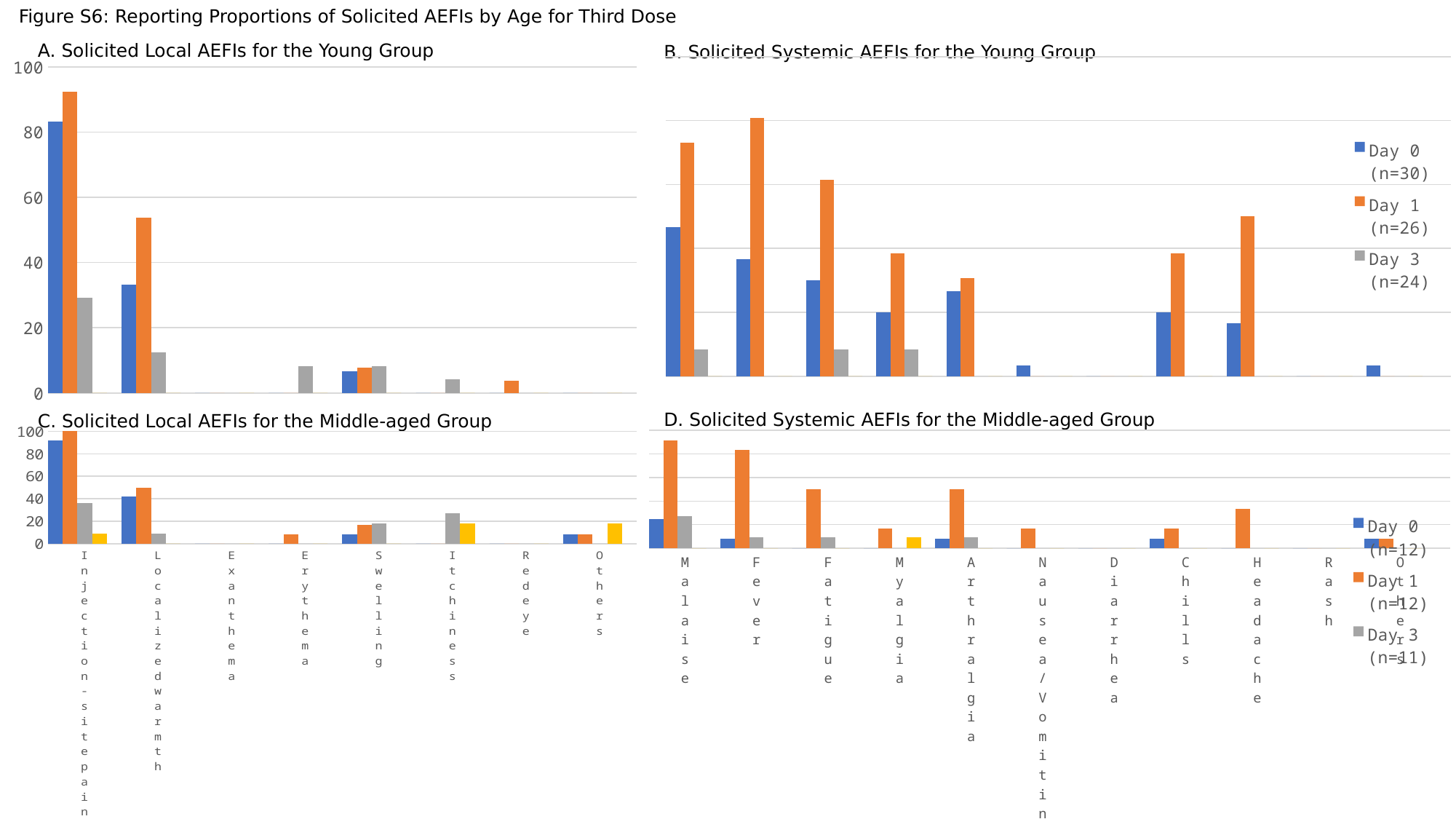

Figure S6: Reporting Proportions of Solicited AEFIs by Age for Third Dose
A. Solicited Local AEFIs for the Young Group
B. Solicited Systemic AEFIs for the Young Group

### Chart

| Category | Day 0 | Day 1 | Day 3 | Day 7 |
|---|---|---|---|---|
|  | 83.3 | None | None | None |
|  | None | 92.3 | None | None |
| Injection-site pain | None | None | 29.2 | None |
|  | None | None | None | 0.0 |
|   | None | None | None | None |
|  | 33.3 | None | None | None |
|  | None | 53.8 | None | None |
| Localized warmth | None | None | 12.5 | None |
|  | None | None | None | 0.0 |
|   | None | None | None | None |
|  | 0.0 | None | None | None |
|  | None | 0.0 | None | None |
| Exanthema | None | None | 0.0 | None |
|  | None | None | None | 0.0 |
|   | None | None | None | None |
|  | 0.0 | None | None | None |
|  | None | 0.0 | None | None |
| Erythema | None | None | 8.3 | None |
|  | None | None | None | 0.0 |
|   | None | None | None | None |
|  | 6.7 | None | None | None |
|  | None | 7.7 | None | None |
| Swelling | None | None | 8.3 | None |
|  | None | None | None | 0.0 |
|   | None | None | None | None |
|  | 0.0 | None | None | None |
|  | None | 0.0 | None | None |
| Itchiness | None | None | 4.2 | None |
|  | None | None | None | 0.0 |
|   | None | None | None | None |
|  | 0.0 | None | None | None |
|  | None | 3.8 | None | None |
| Red eye | None | None | 0.0 | None |
|  | None | None | None | 0.0 |
|   | None | None | None | None |
|  | 0.0 | None | None | None |
|  | None | 0.0 | None | None |
| Others | None | None | 0.0 | None |
|  | None | None | None | 0.0 |
|   | None | None | None | None |

### Chart

| Category | Day 0 | Day 1 | Day 3 | Day 7 |
|---|---|---|---|---|
|  | 46.7 | None | None | None |
|  | None | 73.1 | None | None |
| Malaise | None | None | 8.3 | None |
|  | None | None | None | 0.0 |
|   | None | None | None | None |
|  | 36.7 | None | None | None |
|  | None | 80.8 | None | None |
| Fever | None | None | 0.0 | None |
|  | None | None | None | 0.0 |
|   | None | None | None | None |
|  | 30.0 | None | None | None |
|  | None | 61.5 | None | None |
| Fatigue | None | None | 8.3 | None |
|  | None | None | None | 0.0 |
|   | None | None | None | None |
|  | 20.0 | None | None | None |
|  | None | 38.5 | None | None |
| Myalgia | None | None | 8.3 | None |
|  | None | None | None | 0.0 |
|   | None | None | None | None |
|  | 26.7 | None | None | None |
|  | None | 30.8 | None | None |
| Arthralgia | None | None | 0.0 | None |
|  | None | None | None | 0.0 |
|   | None | None | None | None |
|  | 3.3 | None | None | None |
|  | None | 0.0 | None | None |
| Nausea/
Vomiting | None | None | 0.0 | None |
|  | None | None | None | 0.0 |
|   | None | None | None | None |
|  | 0.0 | None | None | None |
|  | None | 0.0 | None | None |
| Diarrhea | None | None | 0.0 | None |
|  | None | None | None | 0.0 |
|   | None | None | None | None |
|  | 20.0 | None | None | None |
|  | None | 38.5 | None | None |
| Chills | None | None | 0.0 | None |
|  | None | None | None | 0.0 |
|   | None | None | None | None |
|  | 16.7 | None | None | None |
|  | None | 50.0 | None | None |
| Headache | None | None | 0.0 | None |
|  | None | None | None | 0.0 |
|   | None | None | None | None |
|  | 0.0 | None | None | None |
|  | None | 0.0 | None | None |
| Rash | None | None | 0.0 | None |
|  | None | None | None | 0.0 |
|   | None | None | None | None |
|  | 3.3 | None | None | None |
|  | None | 0.0 | None | None |
| Others  | None | None | 0.0 | None |
|  | None | None | None | 0.0 |
|  | None | None | None | None |
|   | None | None | None | None |
D. Solicited Systemic AEFIs for the Middle-aged Group
C. Solicited Local AEFIs for the Middle-aged Group

### Chart

| Category | Day 0 | Day 1 | Day 3 | Day 7 |
|---|---|---|---|---|
|  | 91.7 | None | None | None |
|  | None | 100.0 | None | None |
| Injection-site pain | None | None | 36.4 | None |
|  | None | None | None | 9.1 |
|   | None | None | None | None |
|  | 41.7 | None | None | None |
|  | None | 50.0 | None | None |
| Localized warmth | None | None | 9.1 | None |
|  | None | None | None | 0.0 |
|   | None | None | None | None |
|  | 0.0 | None | None | None |
|  | None | 0.0 | None | None |
| Exanthema | None | None | 0.0 | None |
|  | None | None | None | 0.0 |
|   | None | None | None | None |
|  | 0.0 | None | None | None |
|  | None | 8.3 | None | None |
| Erythema | None | None | 0.0 | None |
|  | None | None | None | 0.0 |
|   | None | None | None | None |
|  | 8.3 | None | None | None |
|  | None | 16.7 | None | None |
| Swelling | None | None | 18.2 | None |
|  | None | None | None | 0.0 |
|   | None | None | None | None |
|  | 0.0 | None | None | None |
|  | None | 0.0 | None | None |
| Itchiness | None | None | 27.3 | None |
|  | None | None | None | 18.2 |
|   | None | None | None | None |
|  | 0.0 | None | None | None |
|  | None | 0.0 | None | None |
| Red eye | None | None | 0.0 | None |
|  | None | None | None | 0.0 |
|   | None | None | None | None |
|  | 8.3 | None | None | None |
|  | None | 8.3 | None | None |
| Others | None | None | 0.0 | None |
|  | None | None | None | 18.2 |
|   | None | None | None | None |

### Chart

| Category | Day 0 | Day 1 | Day 3 | Day 7 |
|---|---|---|---|---|
|  | 25.0 | None | None | None |
|  | None | 91.7 | None | None |
| Malaise | None | None | 27.3 | None |
|  | None | None | None | 0.0 |
|   | None | None | None | None |
|  | 8.3 | None | None | None |
|  | None | 83.3 | None | None |
| Fever | None | None | 9.1 | None |
|  | None | None | None | 0.0 |
|   | None | None | None | None |
|  | 0.0 | None | None | None |
|  | None | 50.0 | None | None |
| Fatigue | None | None | 9.1 | None |
|  | None | None | None | 0.0 |
|   | None | None | None | None |
|  | 0.0 | None | None | None |
|  | None | 16.7 | None | None |
| Myalgia | None | None | 0.0 | None |
|  | None | None | None | 9.1 |
|   | None | None | None | None |
|  | 8.3 | None | None | None |
|  | None | 50.0 | None | None |
| Arthralgia | None | None | 9.1 | None |
|  | None | None | None | 0.0 |
|   | None | None | None | None |
|  | 0.0 | None | None | None |
|  | None | 16.7 | None | None |
| Nausea/
Vomiting | None | None | 0.0 | None |
|  | None | None | None | 0.0 |
|   | None | None | None | None |
|  | 0.0 | None | None | None |
|  | None | 0.0 | None | None |
| Diarrhea | None | None | 0.0 | None |
|  | None | None | None | 0.0 |
|   | None | None | None | None |
|  | 8.3 | None | None | None |
|  | None | 16.7 | None | None |
| Chills | None | None | 0.0 | None |
|  | None | None | None | 0.0 |
|   | None | None | None | None |
|  | 0.0 | None | None | None |
|  | None | 33.3 | None | None |
| Headache | None | None | 0.0 | None |
|  | None | None | None | 0.0 |
|   | None | None | None | None |
|  | 0.0 | None | None | None |
|  | None | 0.0 | None | None |
| Rash | None | None | 0.0 | None |
|  | None | None | None | 0.0 |
|   | None | None | None | None |
|  | 8.3 | None | None | None |
|  | None | 8.3 | None | None |
| Others  | None | None | 0.0 | None |
|  | None | None | None | 0.0 |
|  | None | None | None | None |
|   | None | None | None | None |